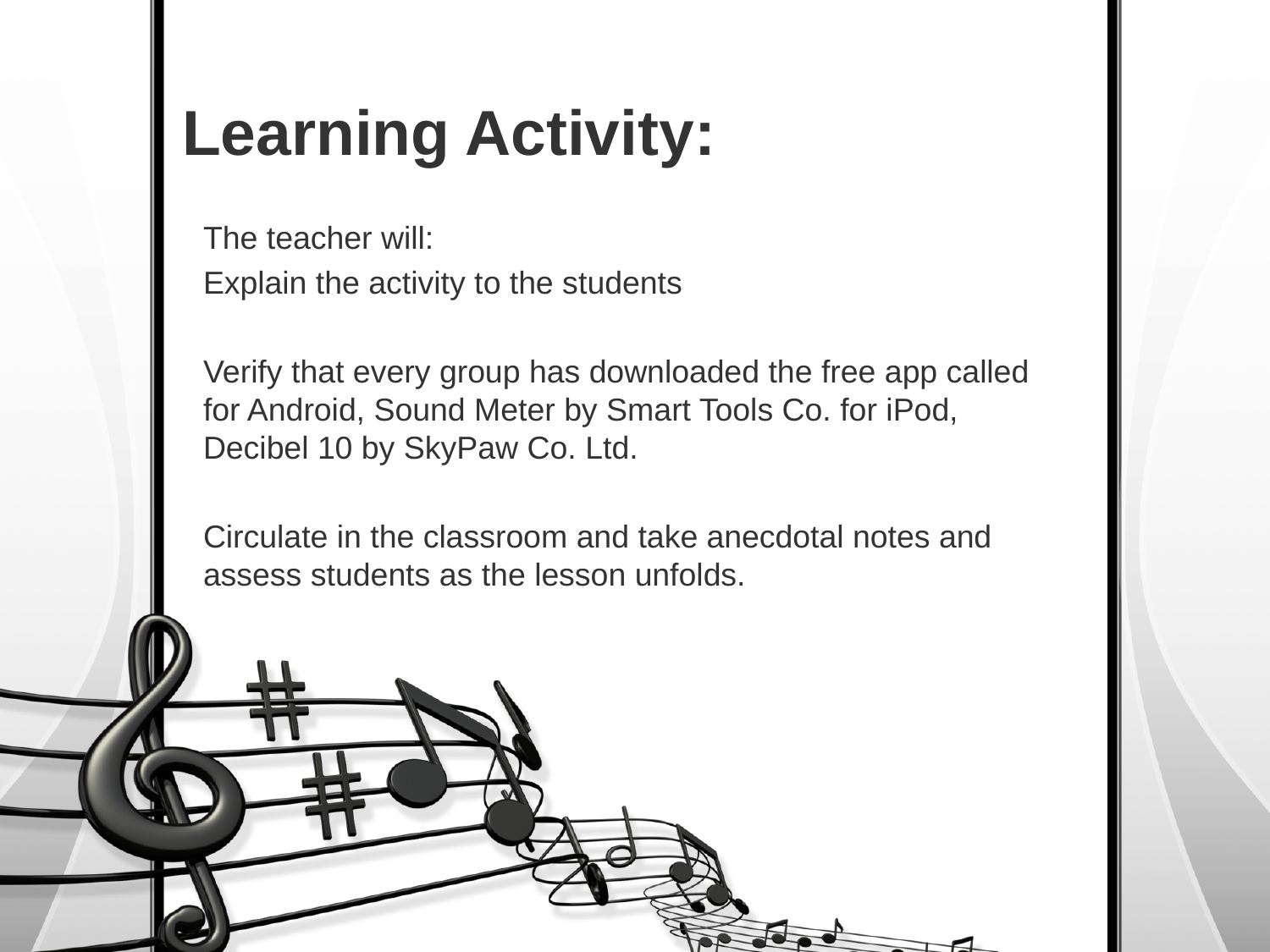

# Learning Activity:
The teacher will:
Explain the activity to the students

Verify that every group has downloaded the free app called for Android, Sound Meter by Smart Tools Co. for iPod, Decibel 10 by SkyPaw Co. Ltd.

Circulate in the classroom and take anecdotal notes and assess students as the lesson unfolds.